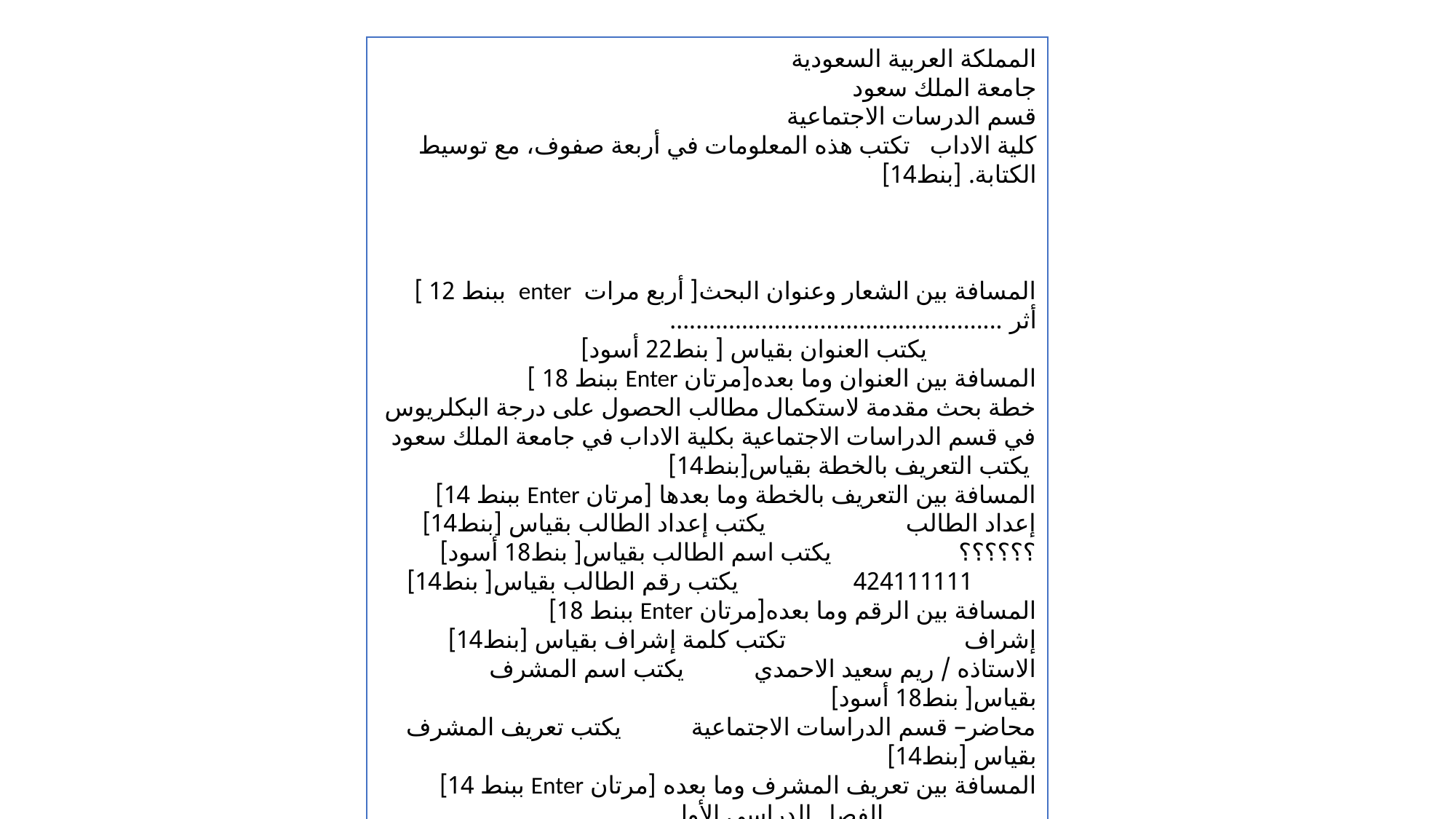

المملكة العربية السعودية
جامعة الملك سعود
قسم الدرسات الاجتماعية
كلية الاداب   	تكتب هذه المعلومات في أربعة صفوف، مع توسيط الكتابة. [بنط14]

المسافة بين الشعار وعنوان البحث[ أربع مرات  enter  ببنط 12 ]
أثر ...................................................
		يكتب العنوان بقياس [ بنط22 أسود]
المسافة بين العنوان وما بعده[مرتان Enter ببنط 18 ]
خطة بحث مقدمة لاستكمال مطالب الحصول على درجة البكلريوس في قسم الدراسات الاجتماعية بكلية الاداب في جامعة الملك سعود    يكتب التعريف بالخطة بقياس[بنط14]
المسافة بين التعريف بالخطة وما بعدها [مرتان Enter ببنط 14]
إعداد الطالب                      يكتب إعداد الطالب بقياس [بنط14]
؟؟؟؟؟؟                    يكتب اسم الطالب بقياس[ بنط18 أسود]
          424111111                  يكتب رقم الطالب بقياس[ بنط14]
المسافة بين الرقم وما بعده[مرتان Enter ببنط 18]
إشراف                            تكتب كلمة إشراف بقياس [بنط14]
الاستاذه / ريم سعيد الاحمدي           يكتب اسم المشرف بقياس[ بنط18 أسود]
محاضر– قسم الدراسات الاجتماعية           يكتب تعريف المشرف بقياس [بنط14]
المسافة بين تعريف المشرف وما بعده [مرتان Enter ببنط 14]
                        الفصل الدراسي الأول
     1438هـ الموافق 2017 م                      يكتب التاريخ بقياس[بنط14]